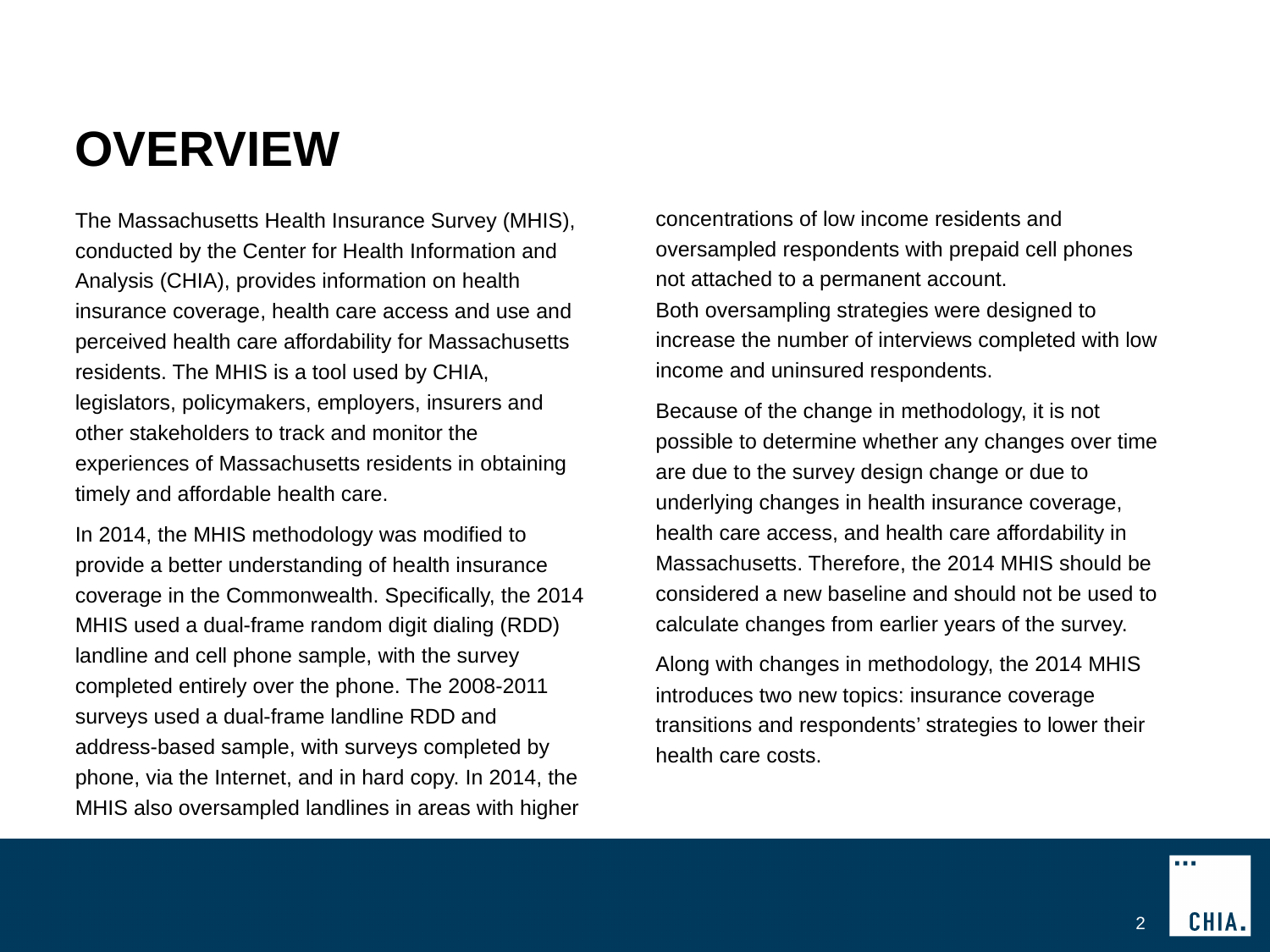

# OVERVIEW
concentrations of low income residents and oversampled respondents with prepaid cell phones not attached to a permanent account.
Both oversampling strategies were designed to increase the number of interviews completed with low income and uninsured respondents.
Because of the change in methodology, it is not possible to determine whether any changes over time are due to the survey design change or due to underlying changes in health insurance coverage, health care access, and health care affordability in Massachusetts. Therefore, the 2014 MHIS should be considered a new baseline and should not be used to calculate changes from earlier years of the survey.
Along with changes in methodology, the 2014 MHIS introduces two new topics: insurance coverage transitions and respondents’ strategies to lower their health care costs.

The Massachusetts Health Insurance Survey (MHIS), conducted by the Center for Health Information and Analysis (CHIA), provides information on health insurance coverage, health care access and use and perceived health care affordability for Massachusetts residents. The MHIS is a tool used by CHIA, legislators, policymakers, employers, insurers and other stakeholders to track and monitor the experiences of Massachusetts residents in obtaining timely and affordable health care.
In 2014, the MHIS methodology was modified to provide a better understanding of health insurance coverage in the Commonwealth. Specifically, the 2014 MHIS used a dual-frame random digit dialing (RDD) landline and cell phone sample, with the survey completed entirely over the phone. The 2008-2011 surveys used a dual-frame landline RDD and address-based sample, with surveys completed by phone, via the Internet, and in hard copy. In 2014, the MHIS also oversampled landlines in areas with higher
2